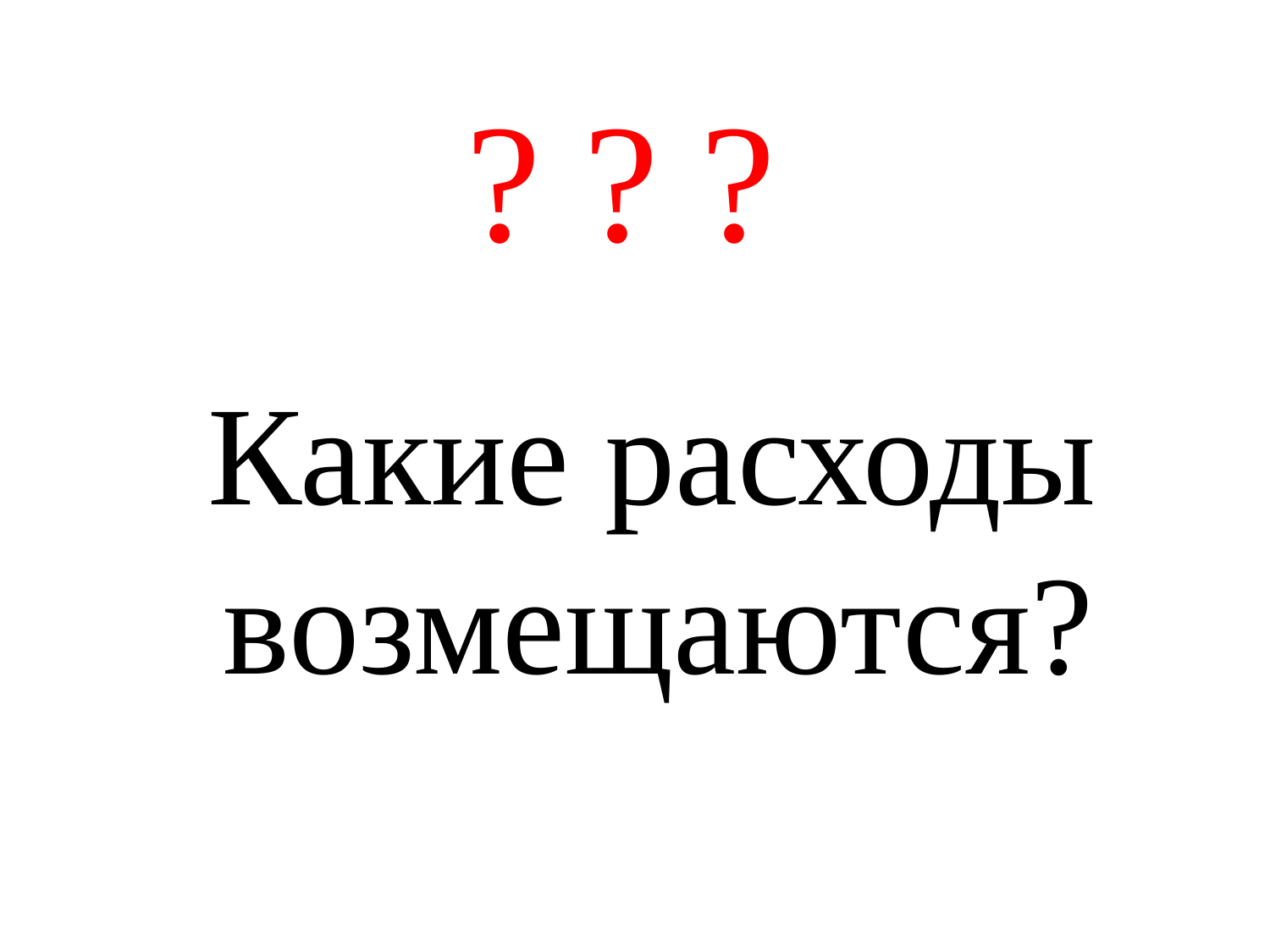

# ? ? ?
 Какие расходы возмещаются?